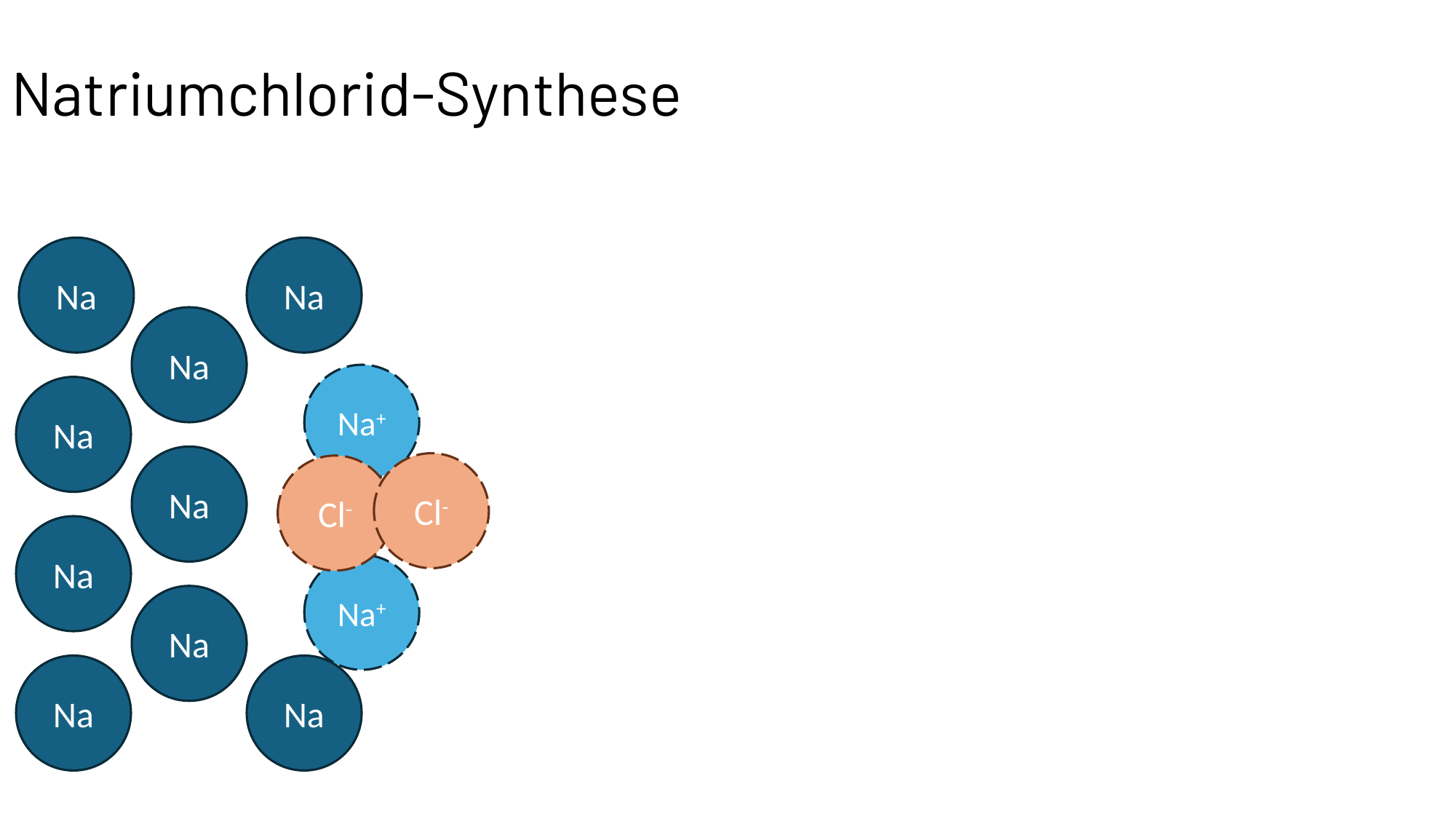

Natriumchlorid-Synthese
Na
Na
Na
Na+
Na
Na
Cl-
Cl-
Na
Na+
Na
Na
Na

6